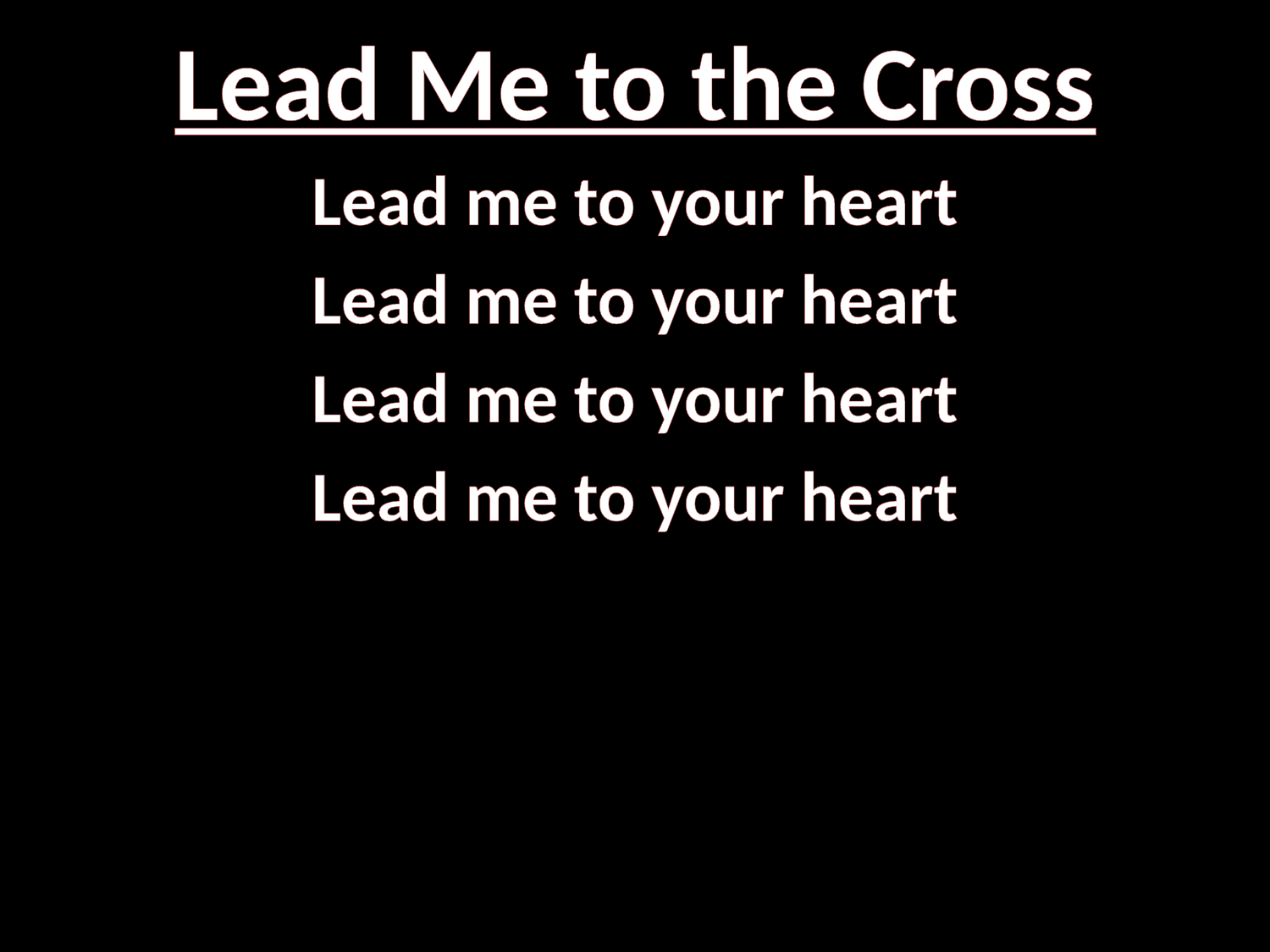

# Lead Me to the Cross
Lead me to your heart
Lead me to your heart
Lead me to your heart
Lead me to your heart